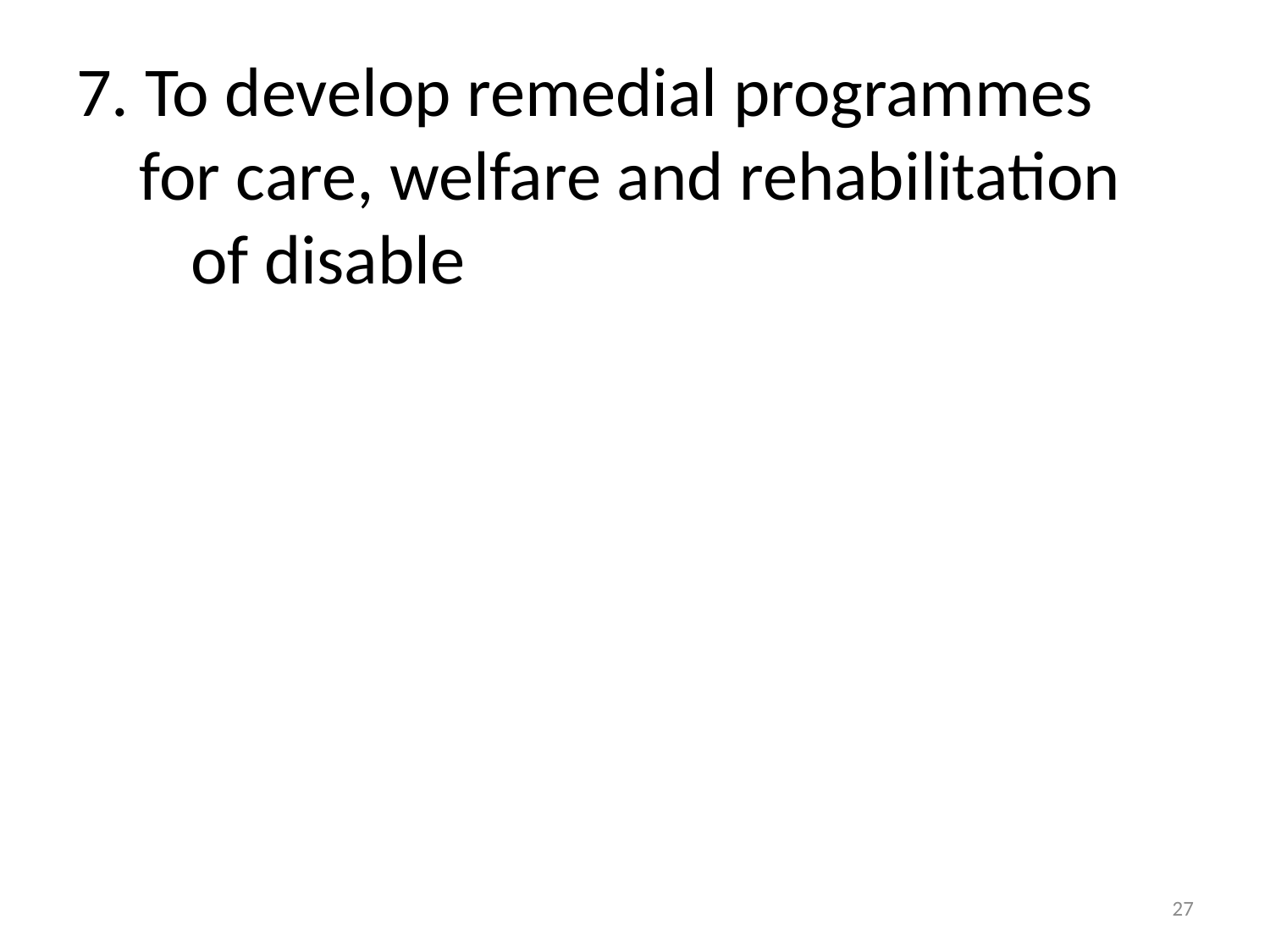

# 7. To develop remedial programmes for care, welfare and rehabilitation  	of disable

27